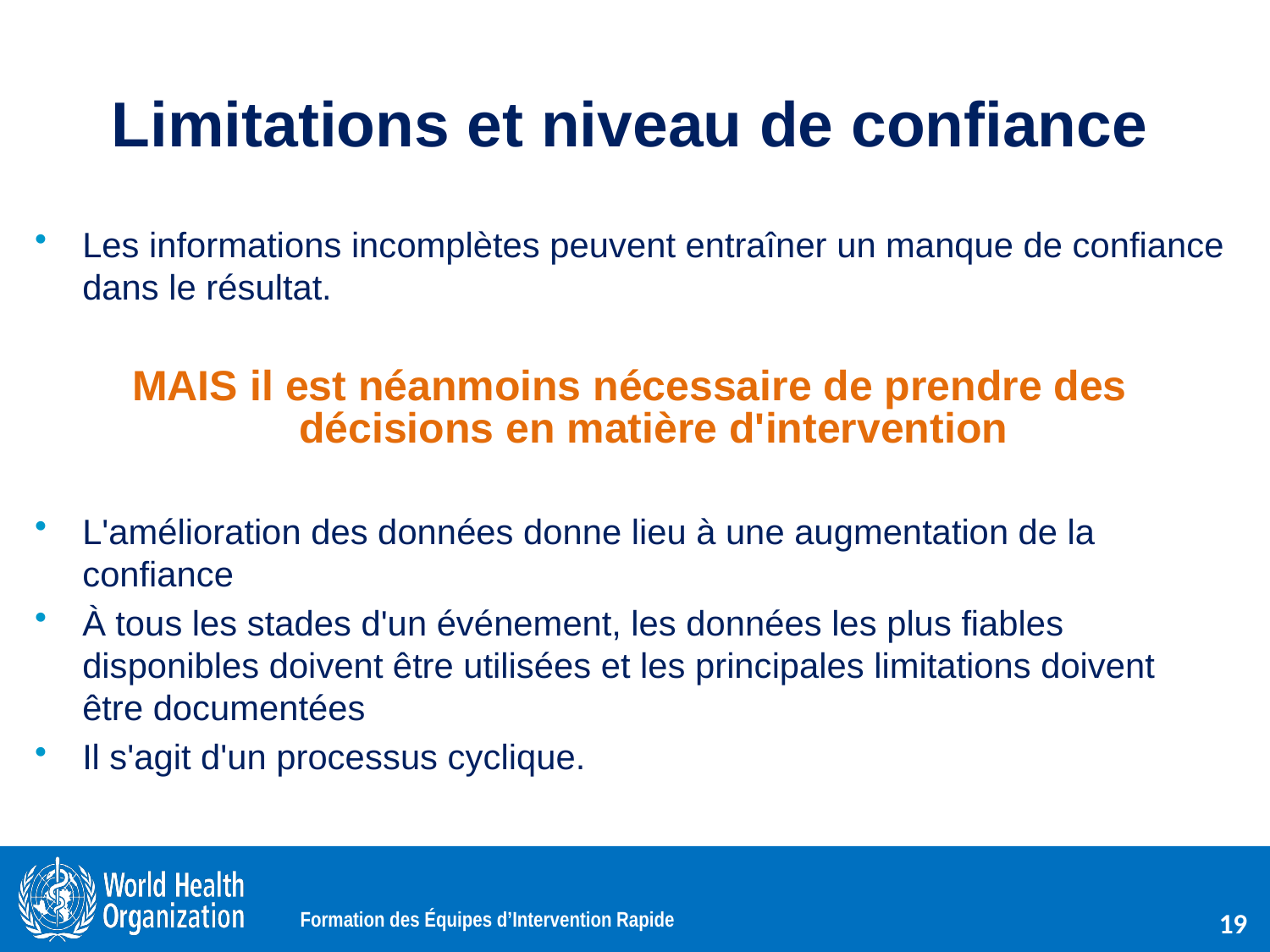

# Limitations et niveau de confiance
Les informations incomplètes peuvent entraîner un manque de confiance dans le résultat.

MAIS il est néanmoins nécessaire de prendre des décisions en matière d'intervention

L'amélioration des données donne lieu à une augmentation de la confiance
À tous les stades d'un événement, les données les plus fiables disponibles doivent être utilisées et les principales limitations doivent être documentées
Il s'agit d'un processus cyclique.